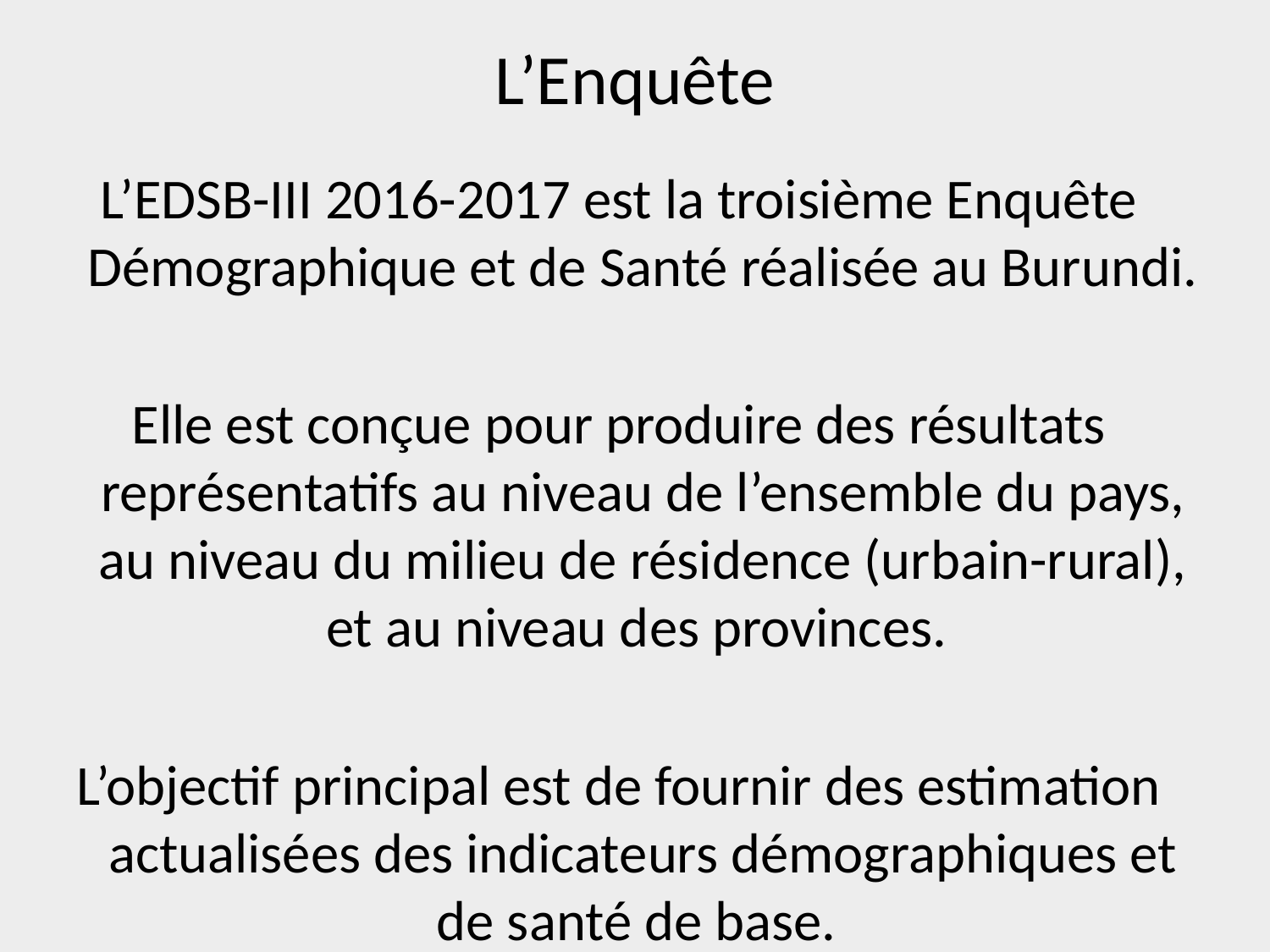

# L’Enquête
L’EDSB-III 2016-2017 est la troisième Enquête Démographique et de Santé réalisée au Burundi.

Elle est conçue pour produire des résultats représentatifs au niveau de l’ensemble du pays, au niveau du milieu de résidence (urbain-rural), et au niveau des provinces.

L’objectif principal est de fournir des estimation actualisées des indicateurs démographiques et de santé de base.